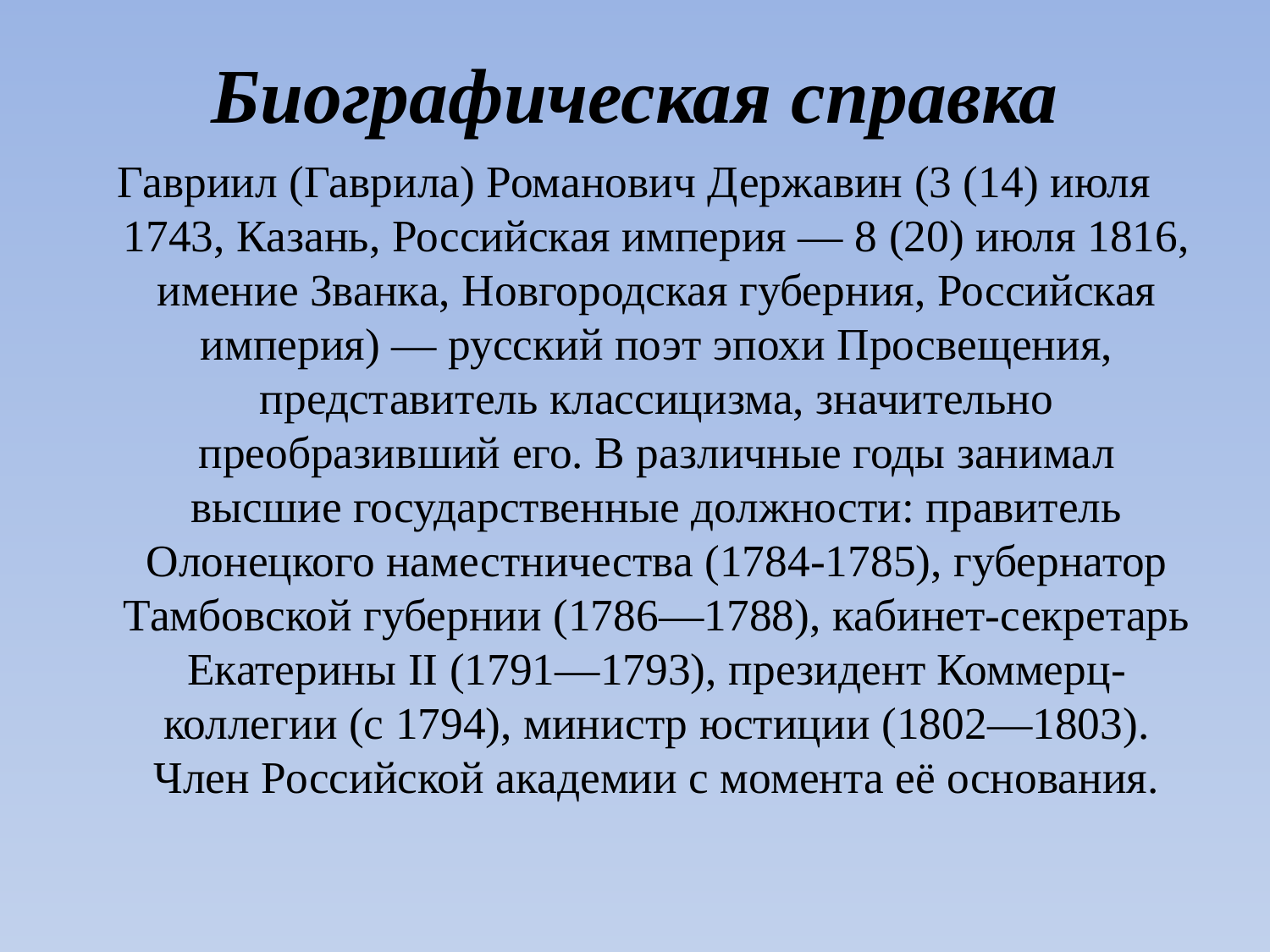

# Биографическая справка
Гавриил (Гаврила) Романович Державин (3 (14) июля 1743, Казань, Российская империя — 8 (20) июля 1816, имение Званка, Новгородская губерния, Российская империя) — русский поэт эпохи Просвещения, представитель классицизма, значительно преобразивший его. В различные годы занимал высшие государственные должности: правитель Олонецкого наместничества (1784-1785), губернатор Тамбовской губернии (1786—1788), кабинет-секретарь Екатерины II (1791—1793), президент Коммерц-коллегии (с 1794), министр юстиции (1802—1803). Член Российской академии с момента её основания.